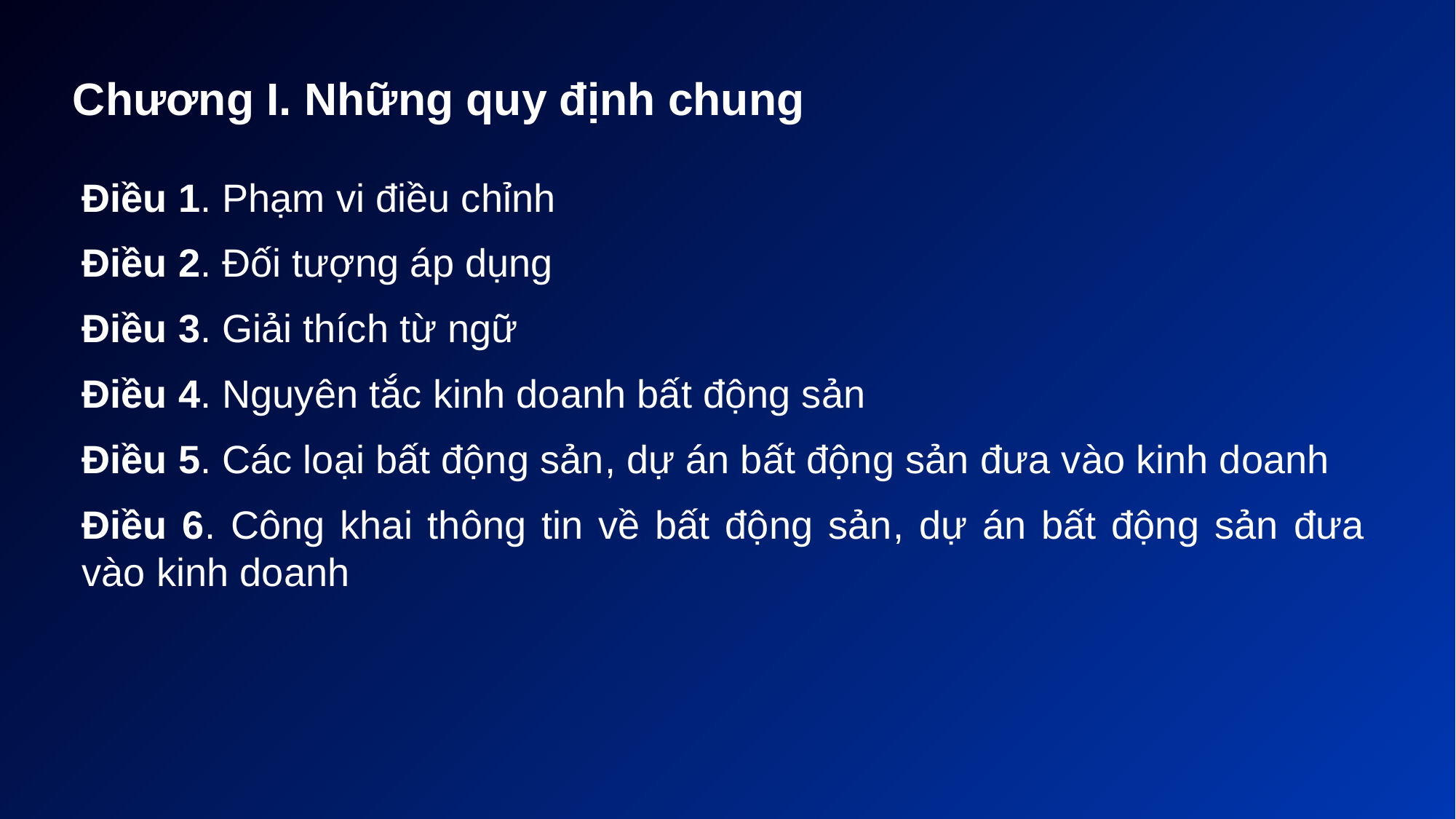

# Chương I. Những quy định chung
Điều 1. Phạm vi điều chỉnh
Điều 2. Đối tượng áp dụng
Điều 3. Giải thích từ ngữ
Điều 4. Nguyên tắc kinh doanh bất động sản
Điều 5. Các loại bất động sản, dự án bất động sản đưa vào kinh doanh
Điều 6. Công khai thông tin về bất động sản, dự án bất động sản đưa vào kinh doanh